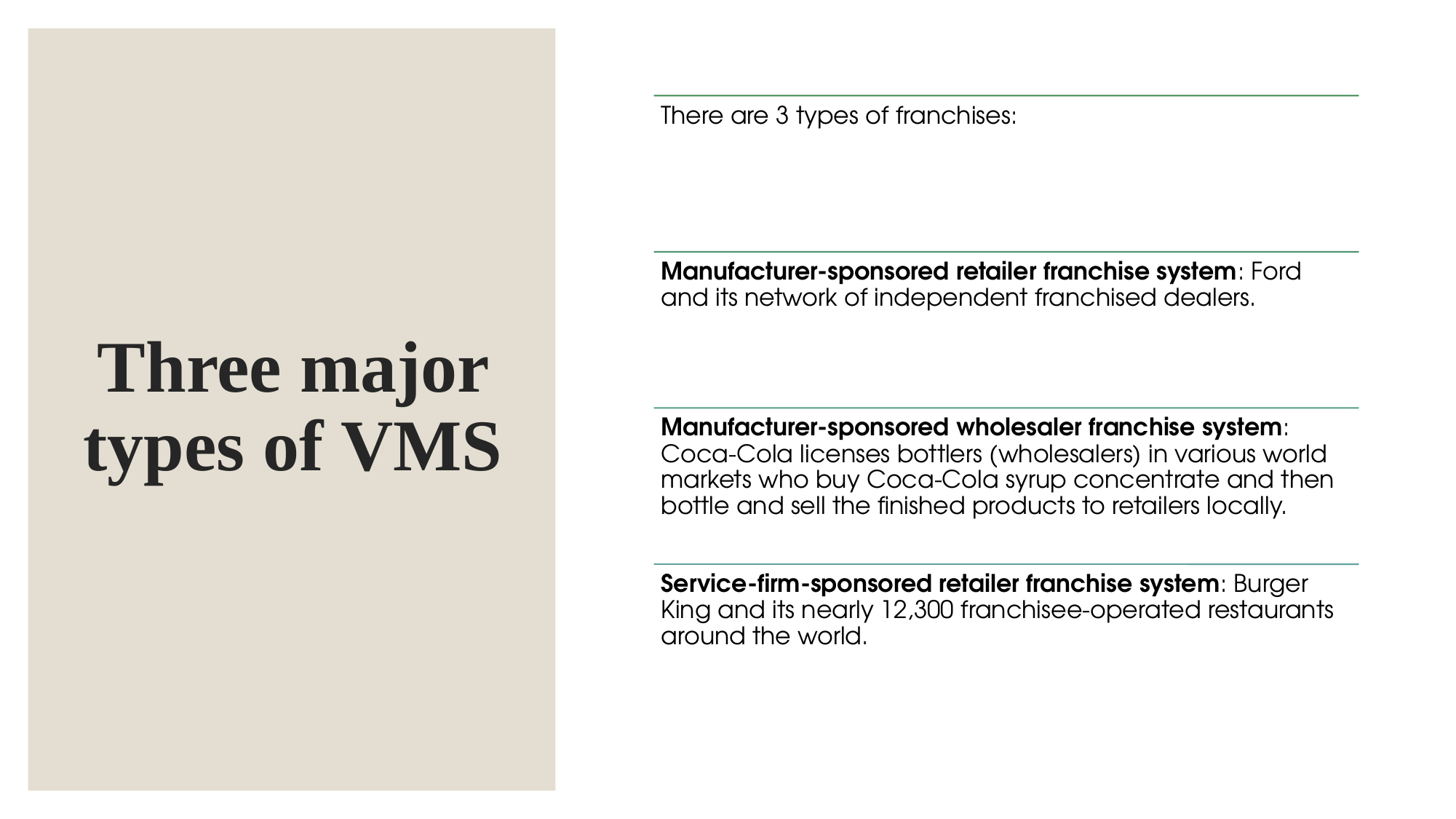

# Three major types of VMS
There are 3 types of franchises:
Manufacturer-sponsored retailer franchise system: Ford and its network of independent franchised dealers.
Manufacturer-sponsored wholesaler franchise system: Coca-Cola licenses bottlers (wholesalers) in various world markets who buy Coca-Cola syrup concentrate and then bottle and sell the finished products to retailers locally.
Service-firm-sponsored retailer franchise system: Burger King and its nearly 12,300 franchisee-operated restaurants around the world.